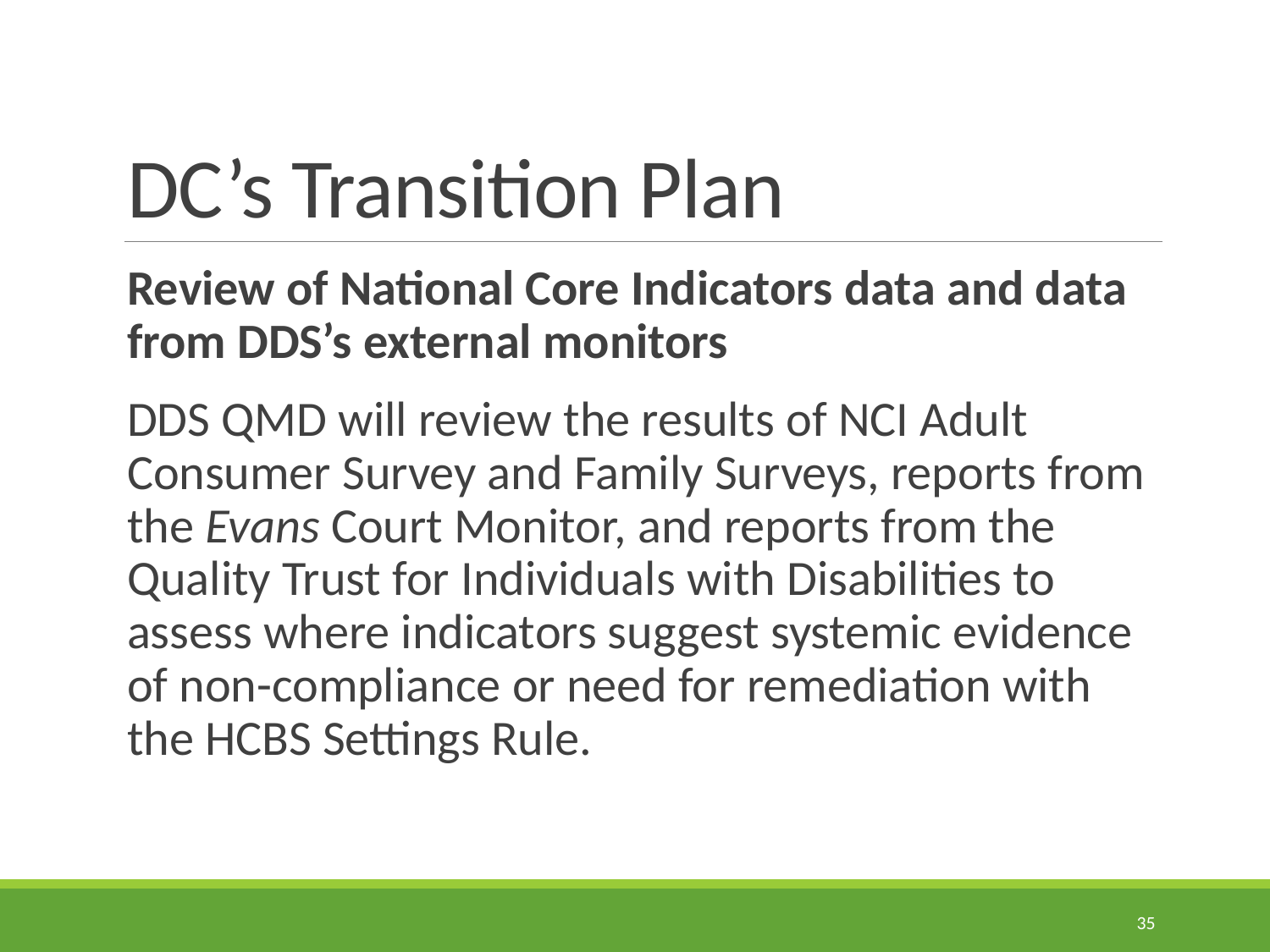

# DC’s Transition Plan
Review of National Core Indicators data and data from DDS’s external monitors
DDS QMD will review the results of NCI Adult Consumer Survey and Family Surveys, reports from the Evans Court Monitor, and reports from the Quality Trust for Individuals with Disabilities to assess where indicators suggest systemic evidence of non-compliance or need for remediation with the HCBS Settings Rule.
35